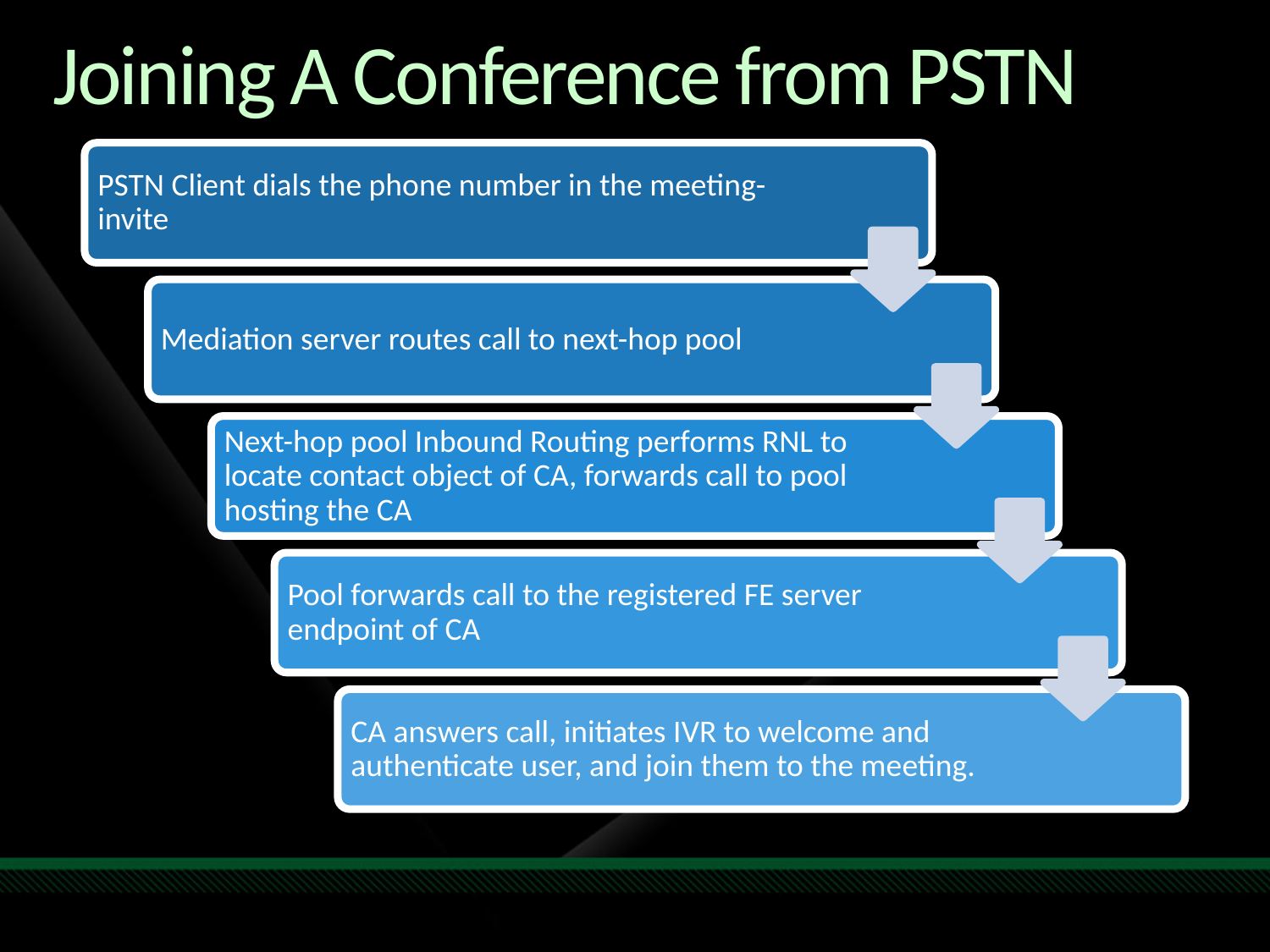

# Joining A Conference from PSTN

PSTN Client dials the phone number in the meeting-invite

Mediation server routes call to next-hop pool

Next-hop pool Inbound Routing performs RNL to locate contact object of CA, forwards call to pool hosting the CA

Pool forwards call to the registered FE server endpoint of CA

CA answers call, initiates IVR to welcome and authenticate user, and join them to the meeting.